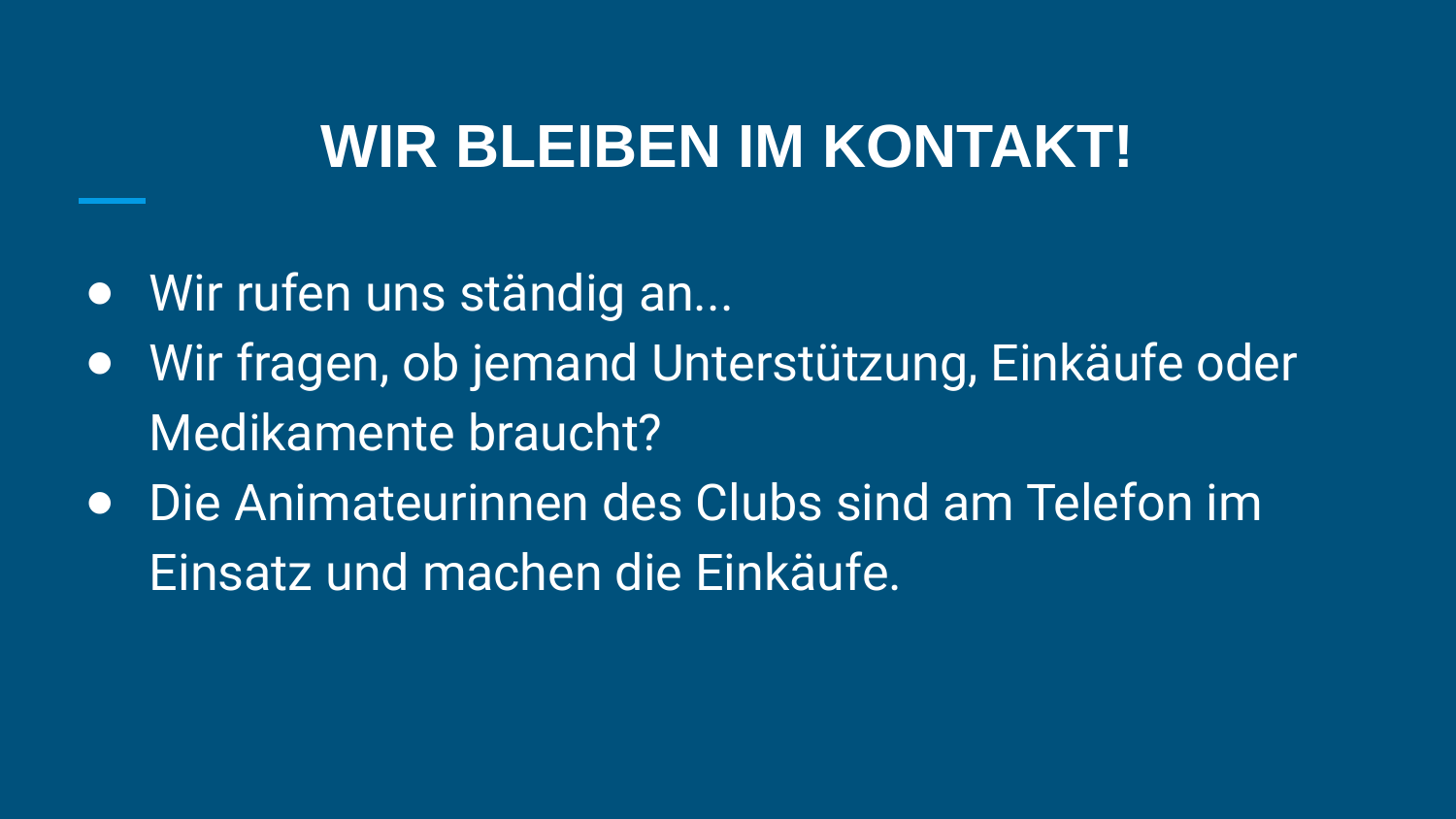

# WIR BLEIBEN IM KONTAKT!
Wir rufen uns ständig an...
Wir fragen, ob jemand Unterstützung, Einkäufe oder Medikamente braucht?
Die Animateurinnen des Clubs sind am Telefon im Einsatz und machen die Einkäufe.